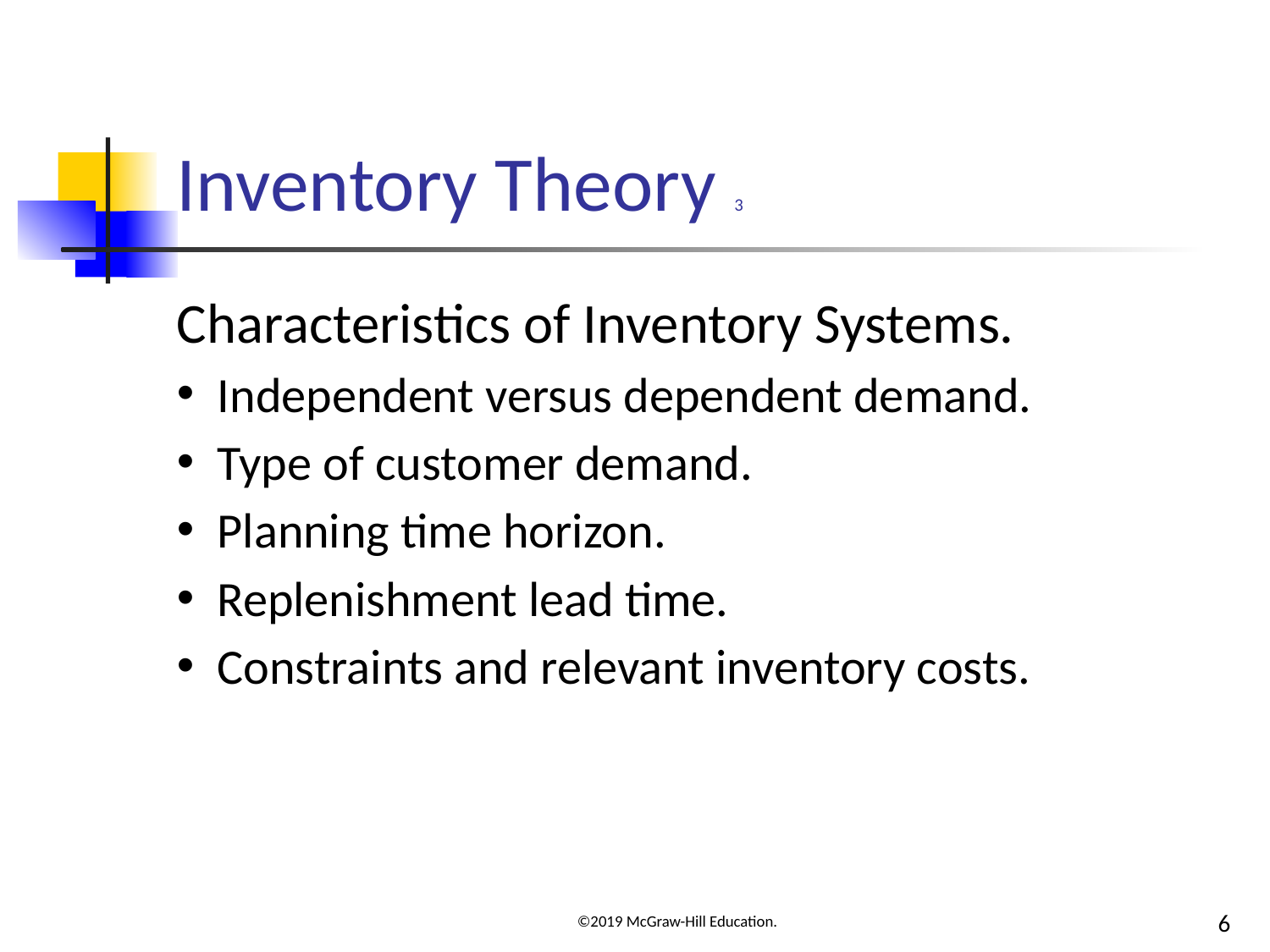

# Inventory Theory 3
Characteristics of Inventory Systems.
Independent versus dependent demand.
Type of customer demand.
Planning time horizon.
Replenishment lead time.
Constraints and relevant inventory costs.